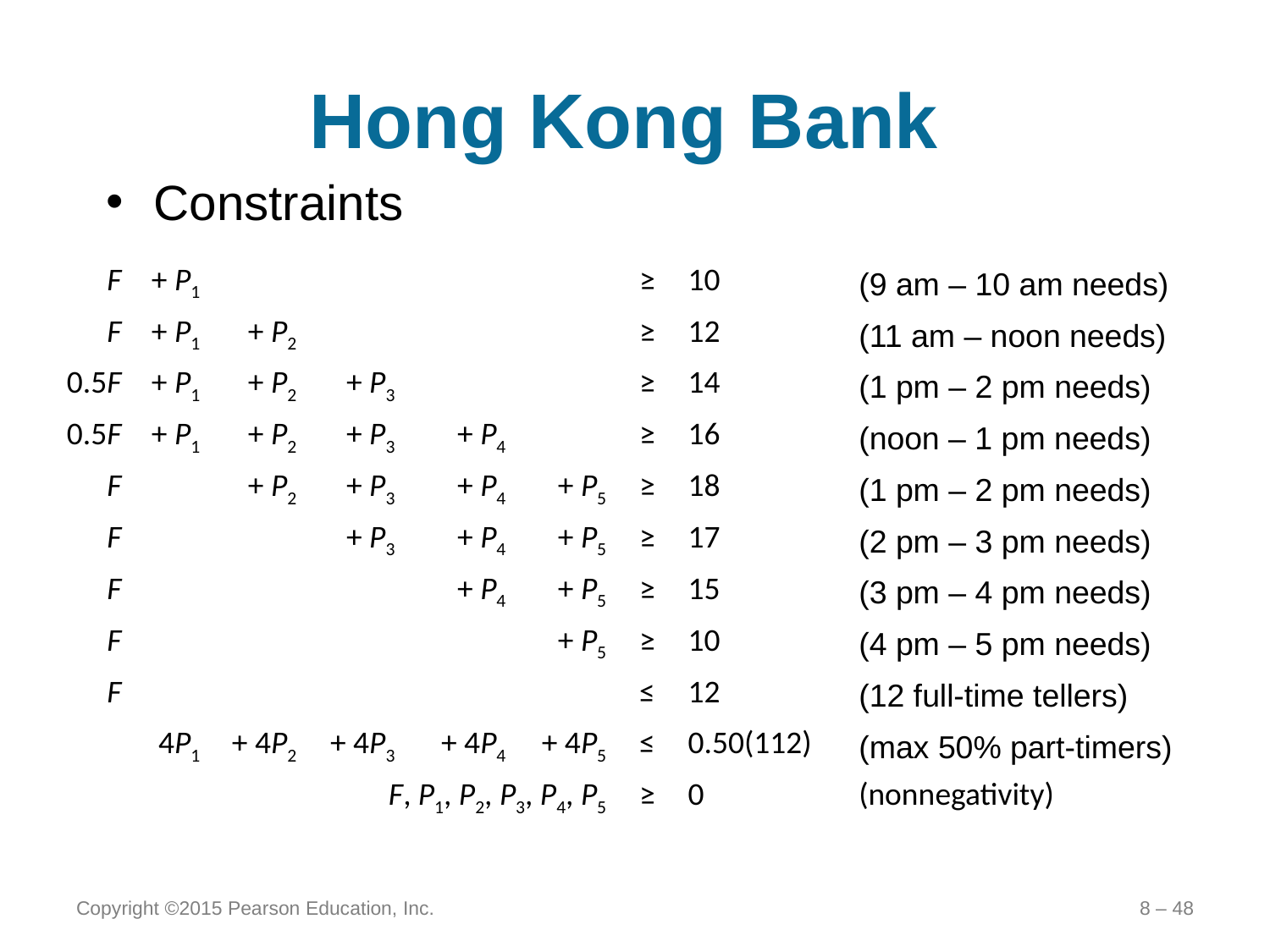

# Hong Kong Bank
Constraints
| F | + P1 |  |  |  |  | ≥ | 10 | (9 am – 10 am needs) |
| --- | --- | --- | --- | --- | --- | --- | --- | --- |
| F | + P1 | + P2 |  |  |  | ≥ | 12 | (11 am – noon needs) |
| 0.5F | + P1 | + P2 | + P3 |  |  | ≥ | 14 | (1 pm – 2 pm needs) |
| 0.5F | + P1 | + P2 | + P3 | + P4 |  | ≥ | 16 | (noon – 1 pm needs) |
| F |  | + P2 | + P3 | + P4 | + P5 | ≥ | 18 | (1 pm – 2 pm needs) |
| F |  |  | + P3 | + P4 | + P5 | ≥ | 17 | (2 pm – 3 pm needs) |
| F |  |  |  | + P4 | + P5 | ≥ | 15 | (3 pm – 4 pm needs) |
| F |  |  |  |  | + P5 | ≥ | 10 | (4 pm – 5 pm needs) |
| F |  |  |  |  |  | ≤ | 12 | (12 full-time tellers) |
|  | 4P1 | + 4P2 | + 4P3 | + 4P4 | + 4P5 | ≤ | 0.50(112) | (max 50% part-timers) |
| F, P1, P2, P3, P4, P5 |  |  |  |  |  | ≥ | 0 | (nonnegativity) |
Copyright ©2015 Pearson Education, Inc.
8 – 48